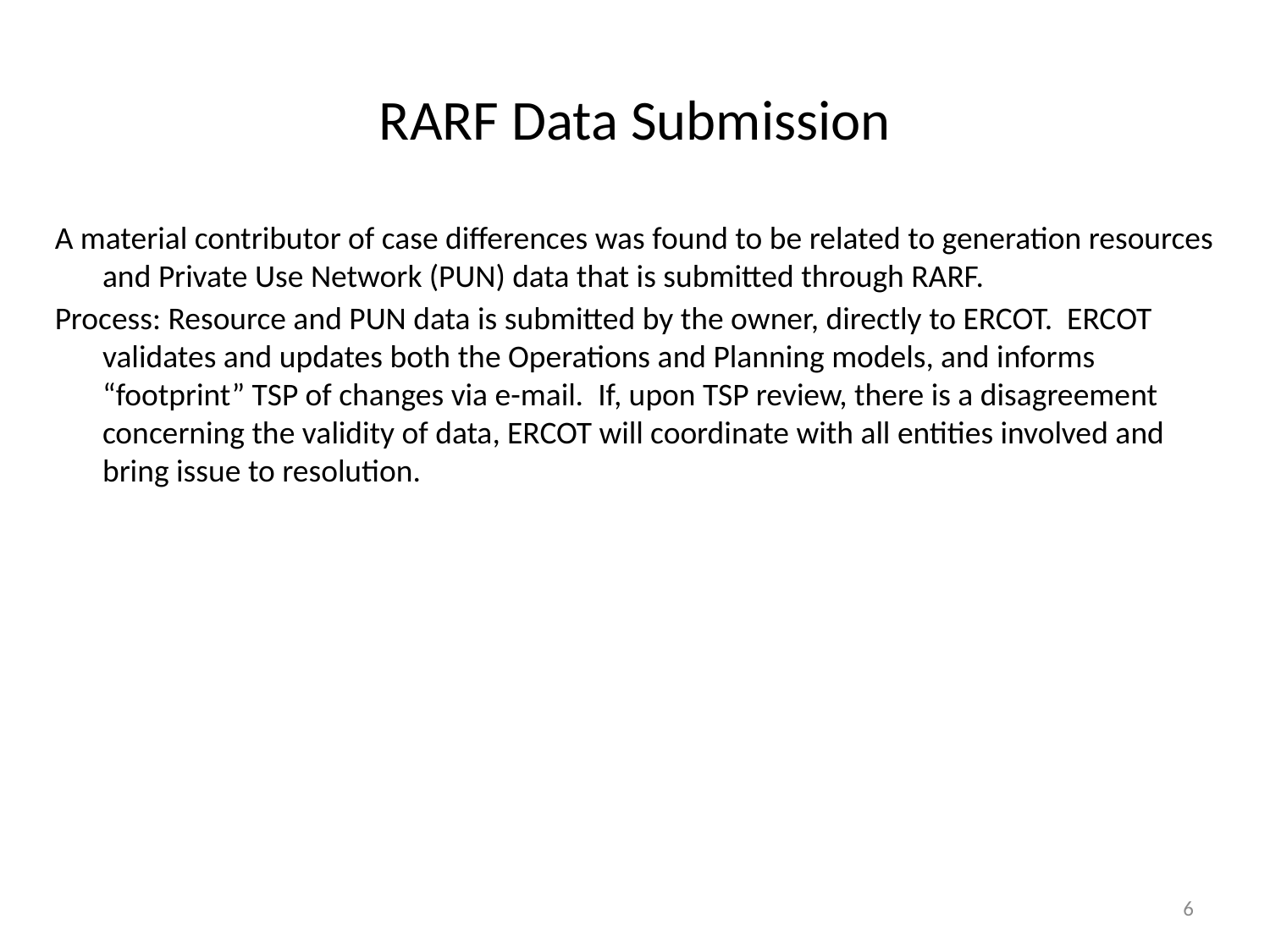

# RARF Data Submission
A material contributor of case differences was found to be related to generation resources and Private Use Network (PUN) data that is submitted through RARF.
Process: Resource and PUN data is submitted by the owner, directly to ERCOT.  ERCOT validates and updates both the Operations and Planning models, and informs “footprint” TSP of changes via e-mail.  If, upon TSP review, there is a disagreement concerning the validity of data, ERCOT will coordinate with all entities involved and bring issue to resolution.
6